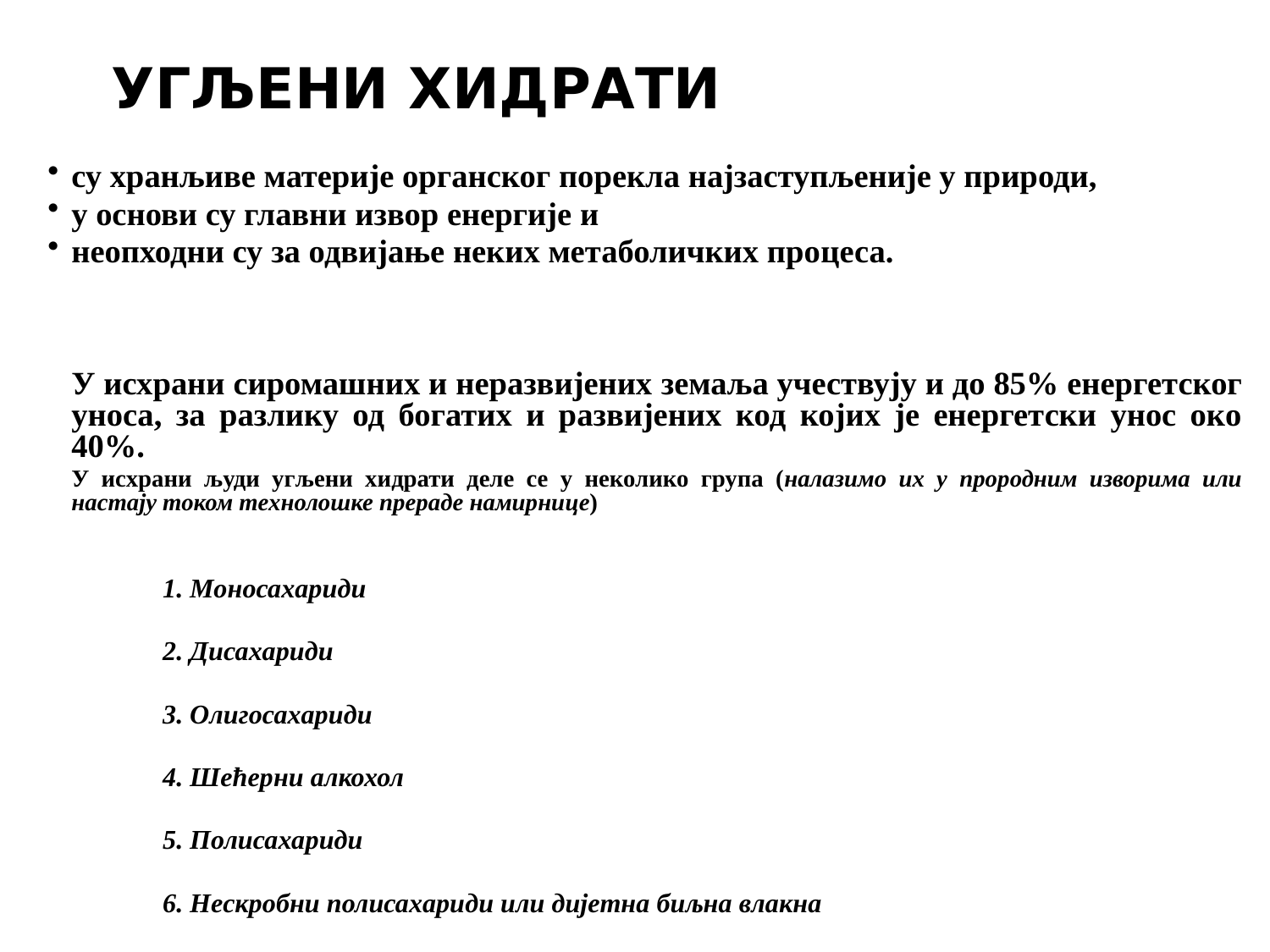

УГЉЕНИ ХИДРАТИ
су хранљиве материје органског порекла најзаступљеније у природи,
у основи су главни извор енергије и
неопходни су за одвијање неких метаболичких процеса.

	У исхрани сиромашних и неразвијених земаља учествују и до 85% енергетског уноса, за разлику од богатих и развијених код којих је енергетски унос oкo 40%.
	У исхрани људи угљени хидрати деле се у неколико група (налазимо их у прородним изворима или настају током технолошке прераде намирнице)

1. Моносахариди

2. Дисахариди

3. Олигосахариди

4. Шећерни алкохол

5. Полисахариди

6. Нескробни полисахариди или дијетна биљна влакна